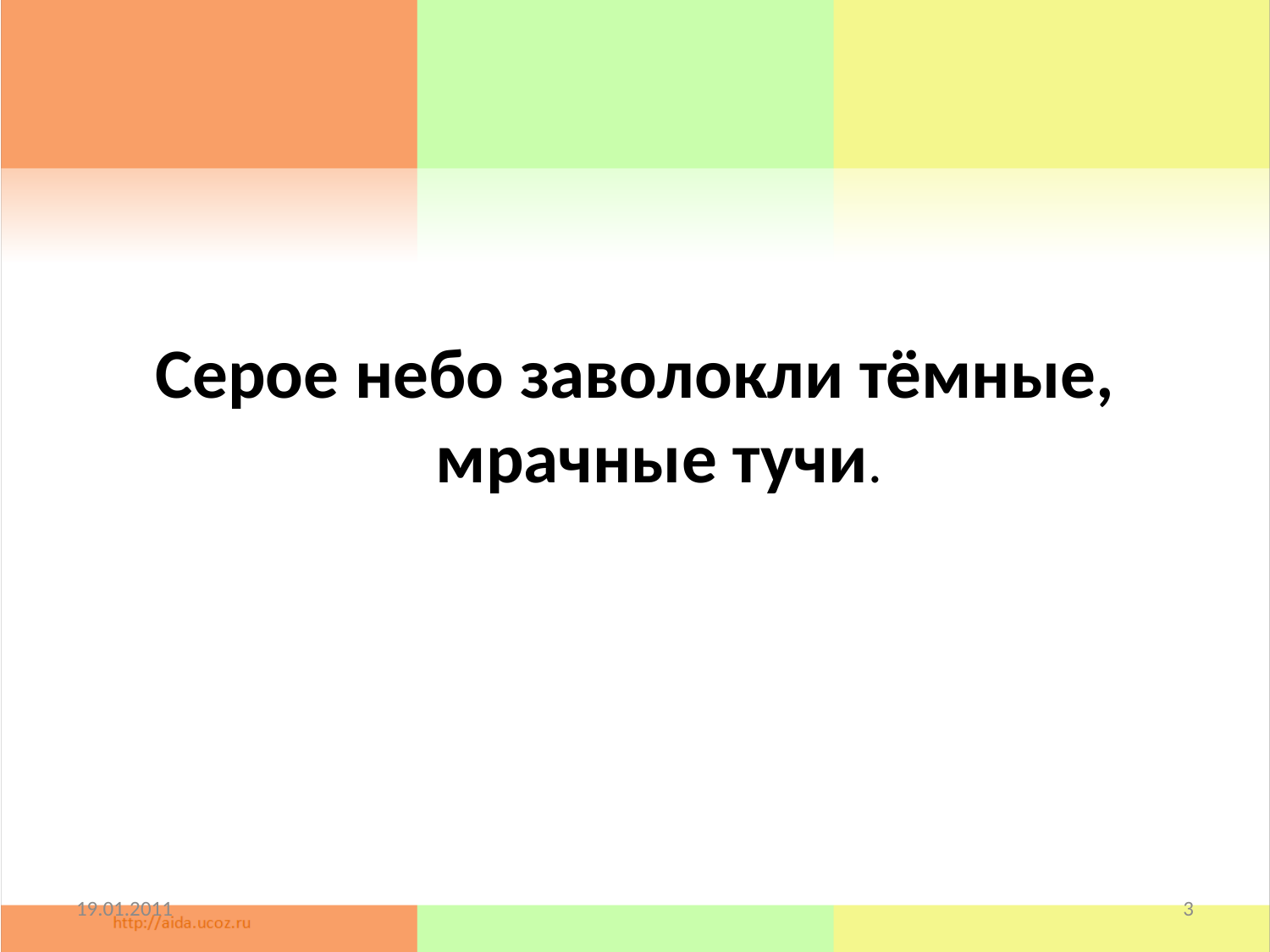

#

Серое небо заволокли тёмные, мрачные тучи.
19.01.2011
3